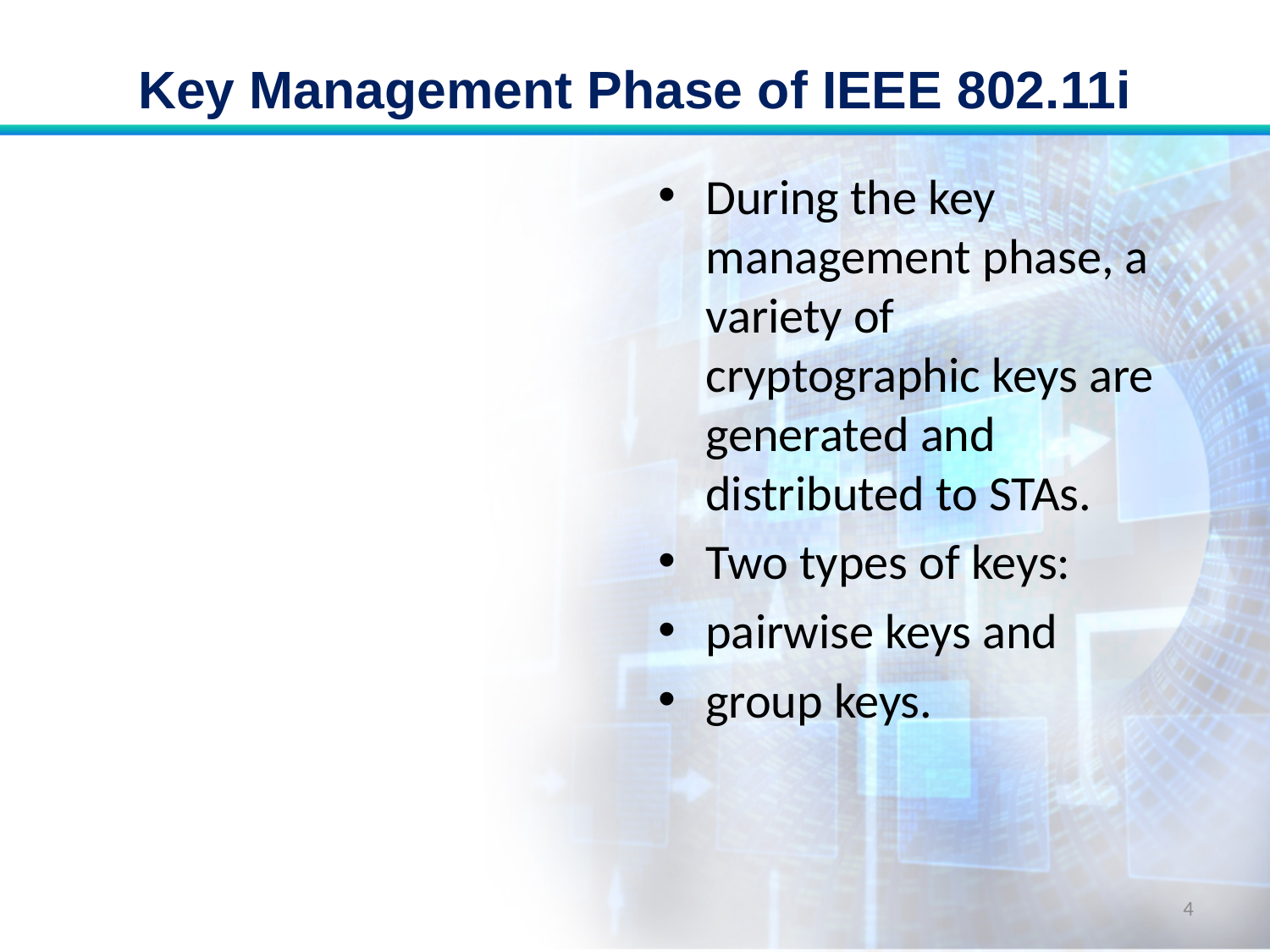

# Key Management Phase of IEEE 802.11i
During the key management phase, a variety of cryptographic keys are generated and distributed to STAs.
Two types of keys:
pairwise keys and
group keys.
4